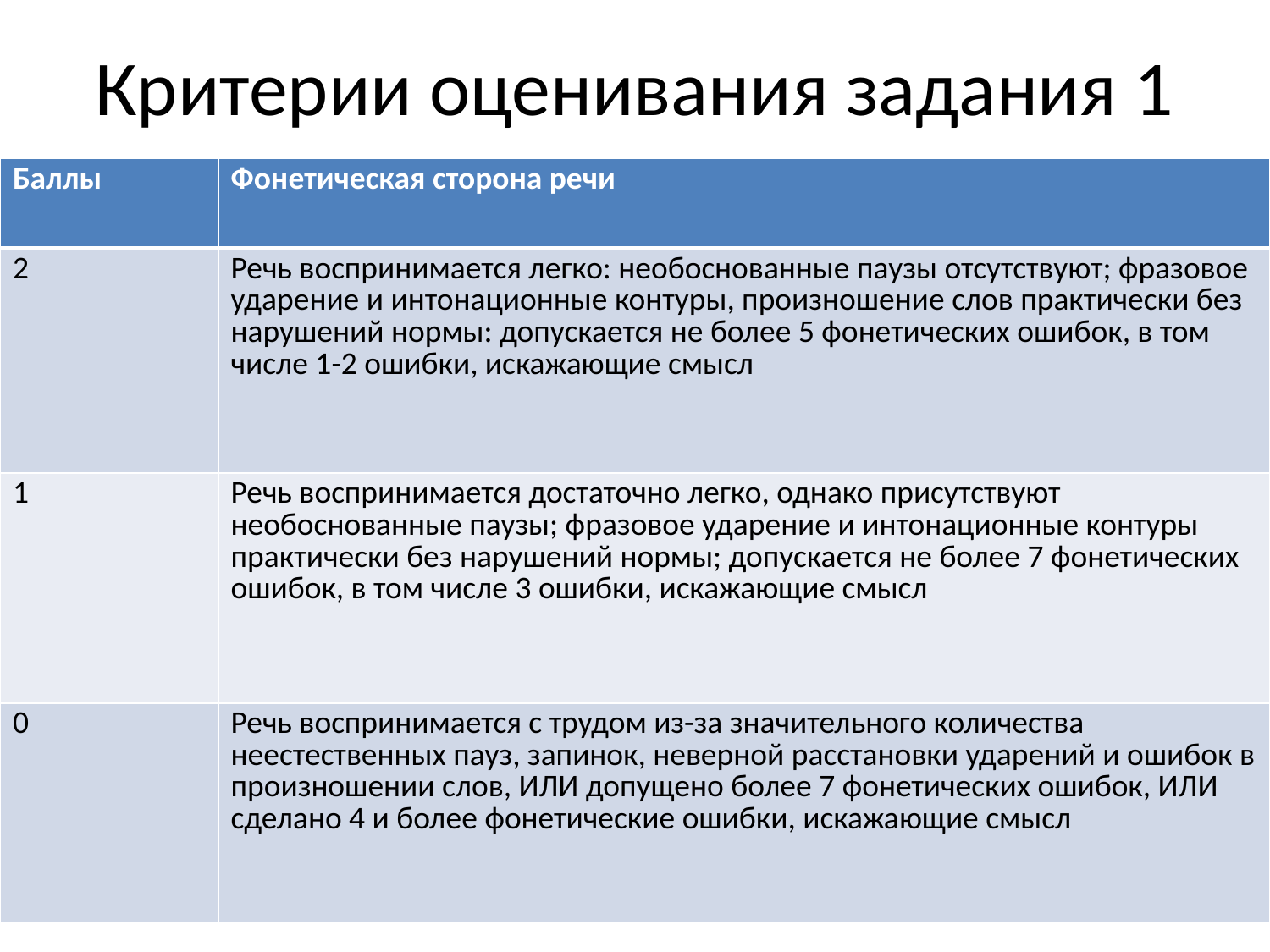

# Критерии оценивания задания 1
| Баллы | Фонетическая сторона речи |
| --- | --- |
| 2 | Речь воспринимается легко: необоснованные паузы отсутствуют; фразовое ударение и интонационные контуры, произношение слов практически без нарушений нормы: допускается не более 5 фонетических ошибок, в том числе 1-2 ошибки, искажающие смысл |
| 1 | Речь воспринимается достаточно легко, однако присутствуют необоснованные паузы; фразовое ударение и интонационные контуры практически без нарушений нормы; допускается не более 7 фонетических ошибок, в том числе 3 ошибки, искажающие смысл |
| 0 | Речь воспринимается с трудом из-за значительного количества неестественных пауз, запинок, неверной расстановки ударений и ошибок в произношении слов, ИЛИ допущено более 7 фонетических ошибок, ИЛИ сделано 4 и более фонетические ошибки, искажающие смысл |